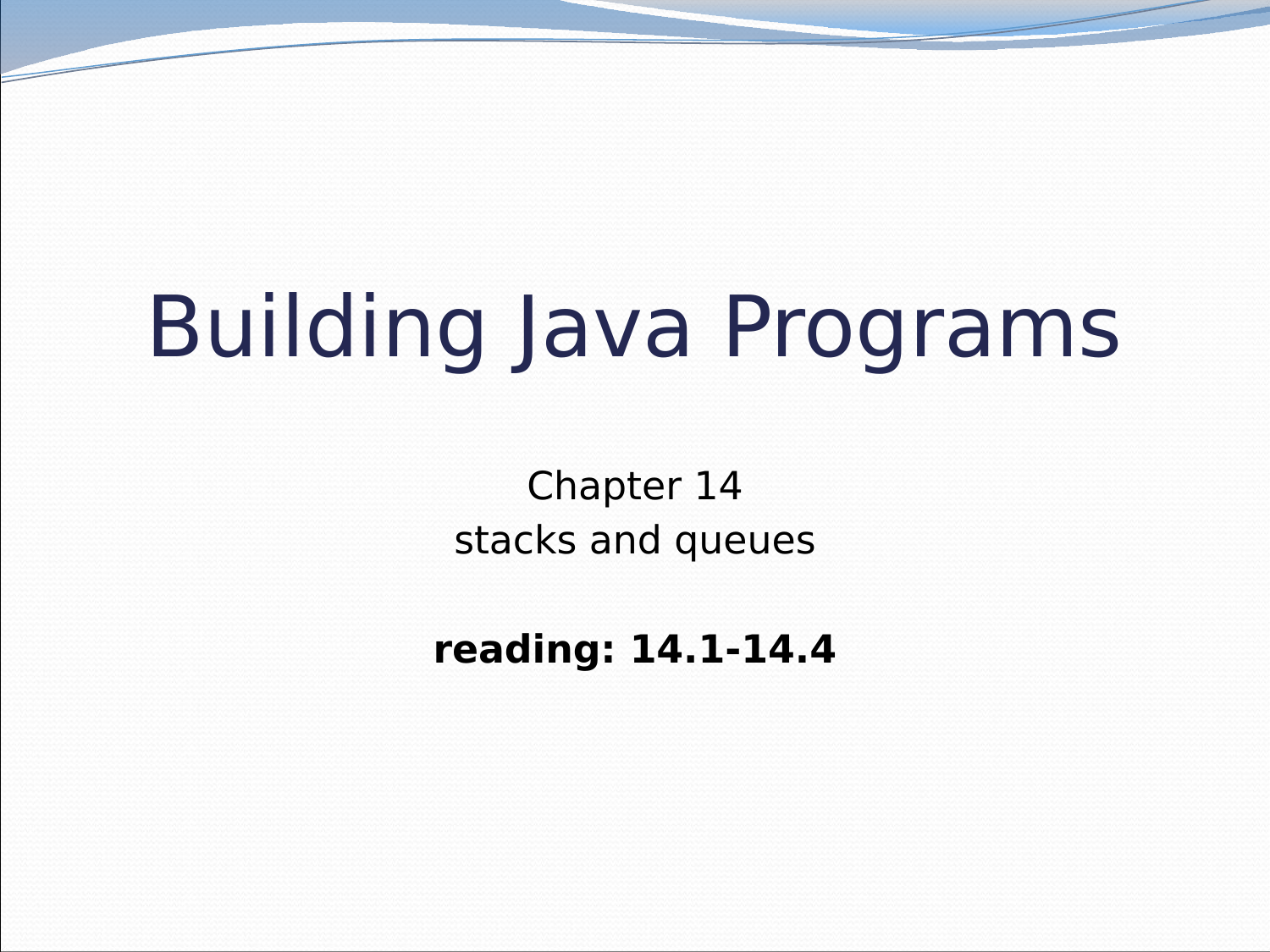

# Building Java Programs
Chapter 14
stacks and queues

reading: 14.1-14.4